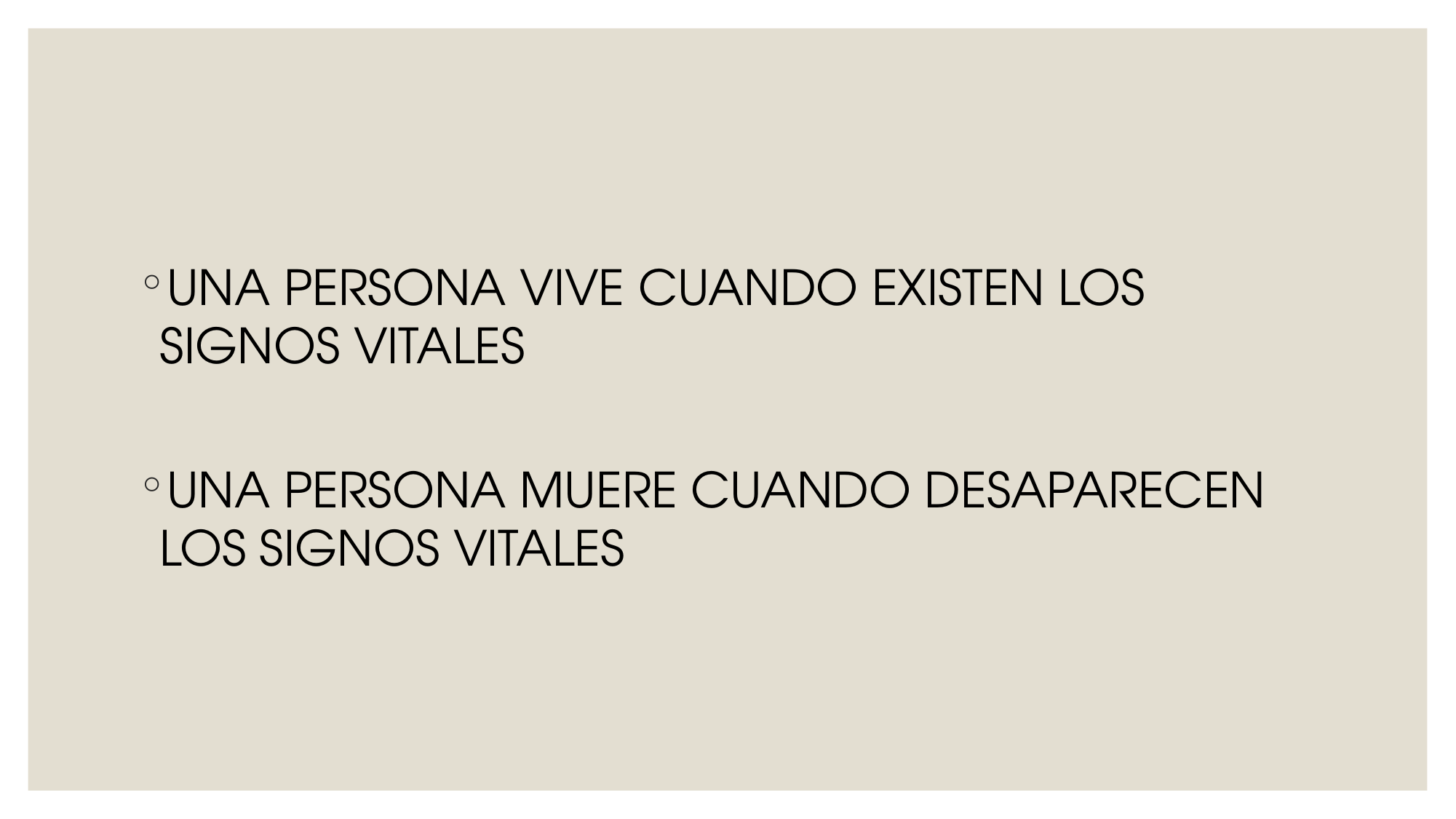

UNA PERSONA VIVE CUANDO EXISTEN LOS SIGNOS VITALES

UNA PERSONA MUERE CUANDO DESAPARECEN LOS SIGNOS VITALES